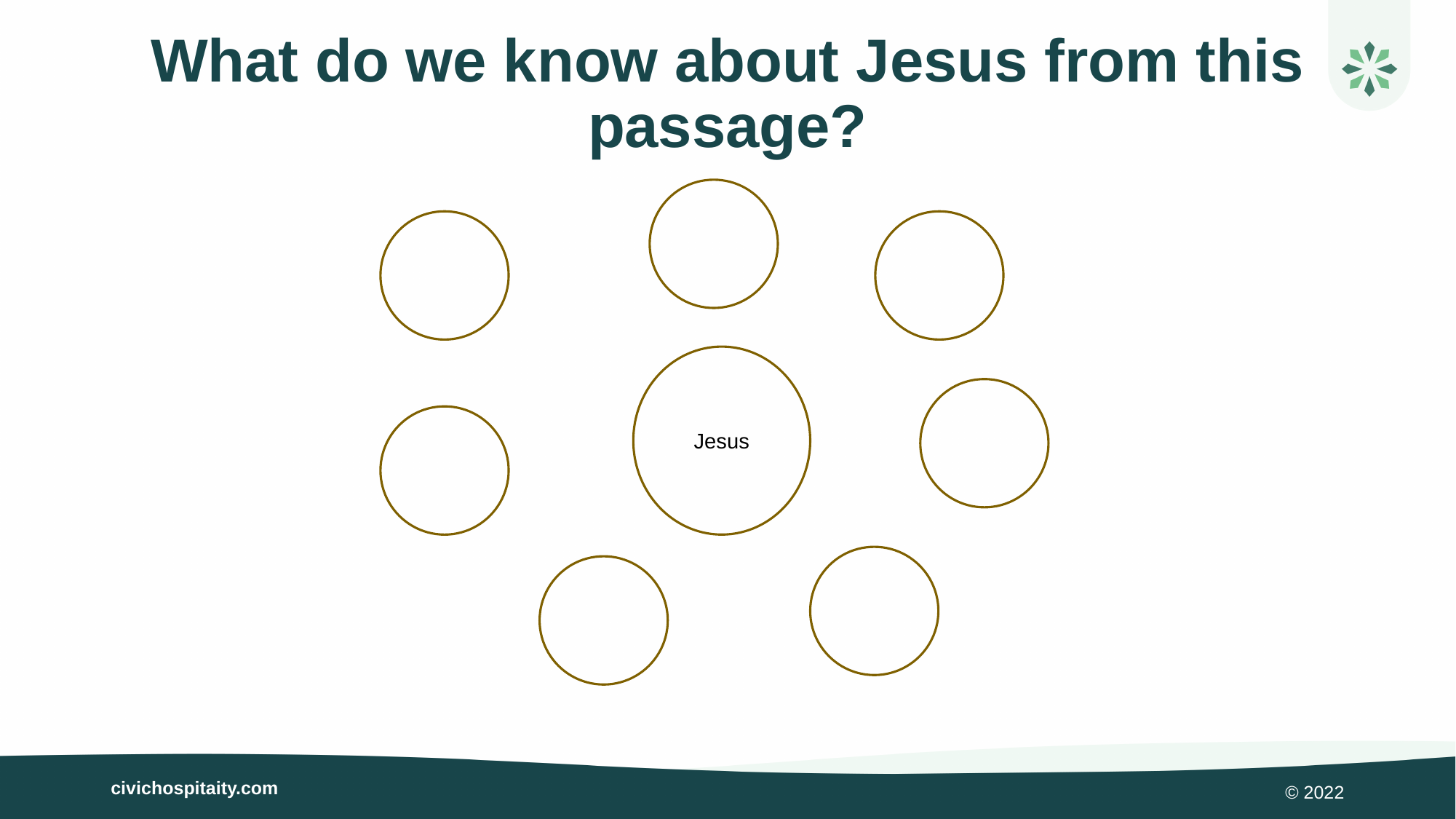

What do we know about Jesus from this passage?

Jesus